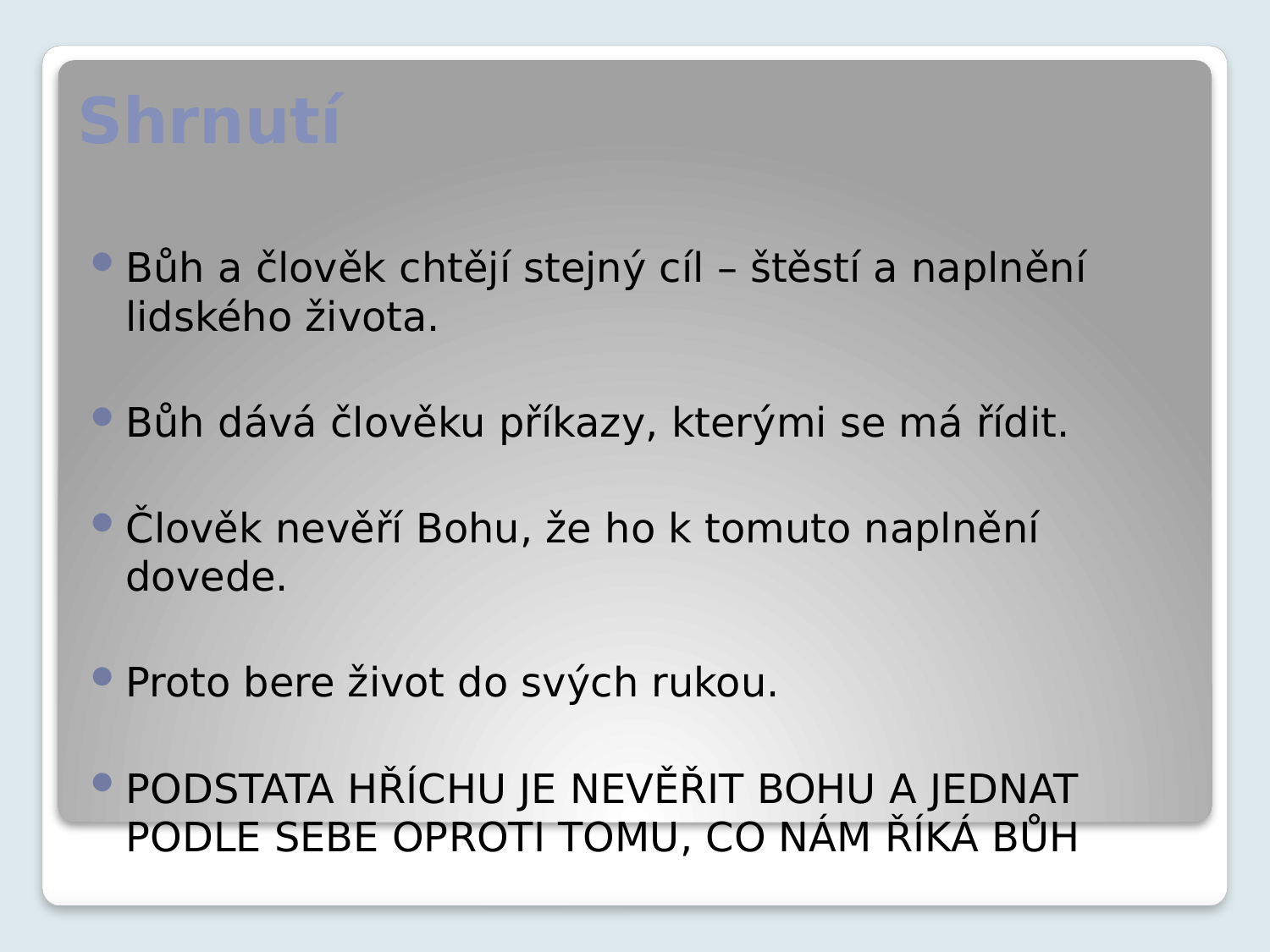

# Shrnutí

Bůh a člověk chtějí stejný cíl – štěstí a naplnění lidského života.

Bůh dává člověku příkazy, kterými se má řídit.

Člověk nevěří Bohu, že ho k tomuto naplnění dovede.

Proto bere život do svých rukou.

PODSTATA HŘÍCHU JE NEVĚŘIT BOHU A JEDNAT PODLE SEBE OPROTI TOMU, CO NÁM ŘÍKÁ BŮH